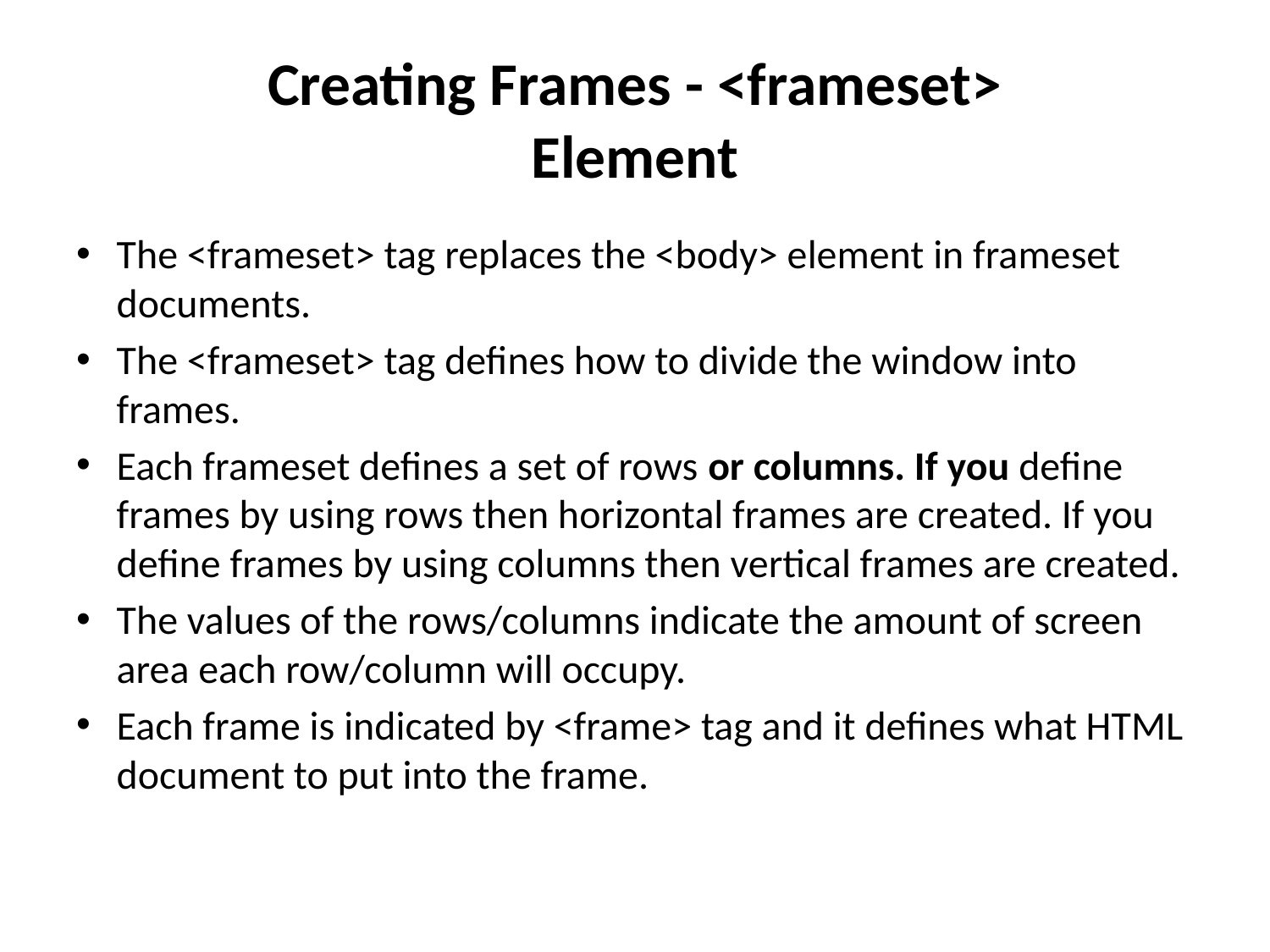

# Creating Frames - <frameset> Element
The <frameset> tag replaces the <body> element in frameset documents.
The <frameset> tag defines how to divide the window into frames.
Each frameset defines a set of rows or columns. If you define frames by using rows then horizontal frames are created. If you define frames by using columns then vertical frames are created.
The values of the rows/columns indicate the amount of screen area each row/column will occupy.
Each frame is indicated by <frame> tag and it defines what HTML document to put into the frame.